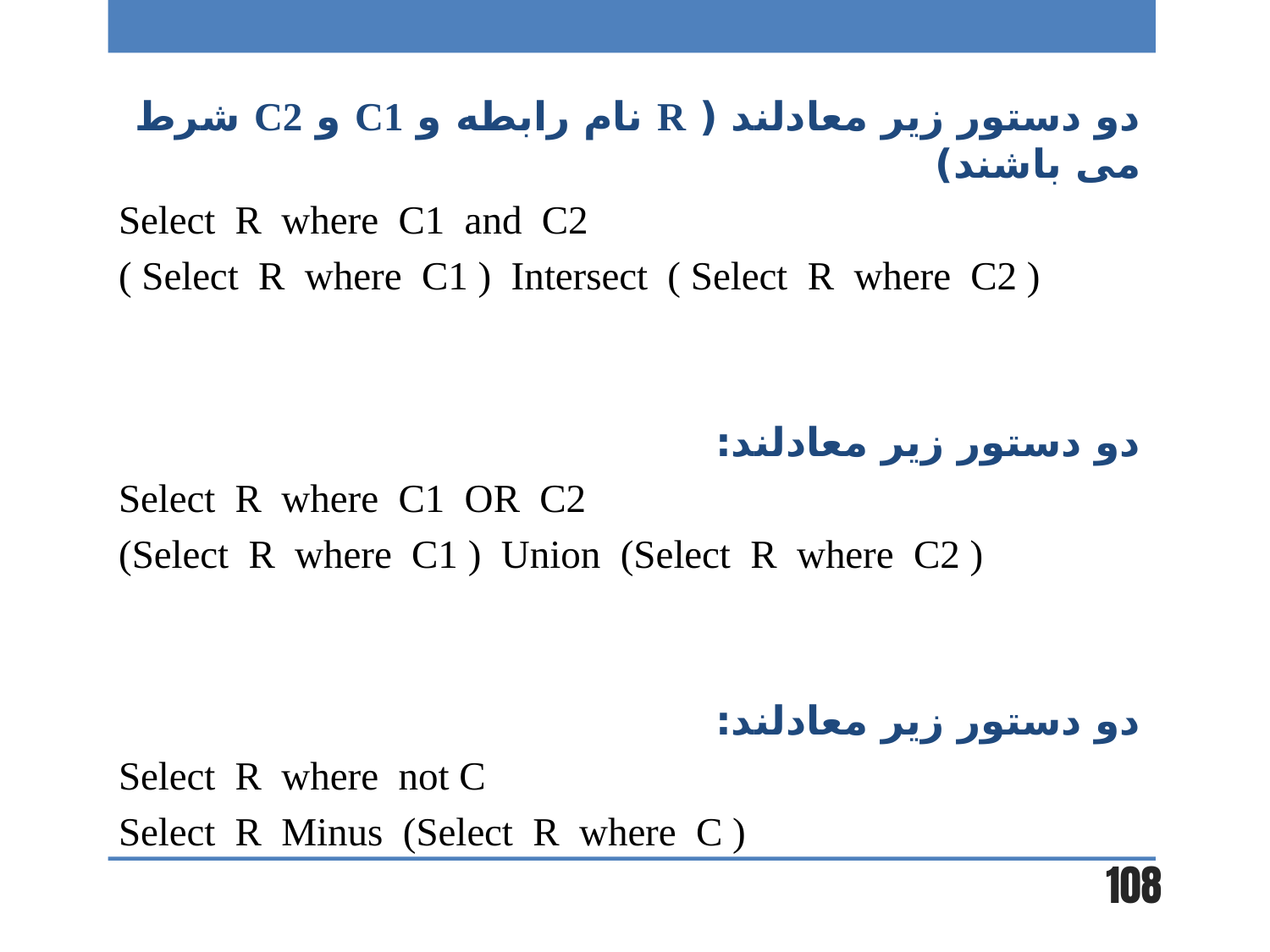

دو دستور زیر معادلند ( R نام رابطه و C1 و C2 شرط می باشند)
Select  R  where  C1  and  C2
( Select  R  where  C1 )  Intersect  ( Select  R  where  C2 )

دو دستور زیر معادلند:
Select  R  where  C1  OR  C2
(Select  R  where  C1 )  Union  (Select  R  where  C2 )

دو دستور زیر معادلند:
Select  R  where  not C
Select  R  Minus  (Select  R  where  C )

108